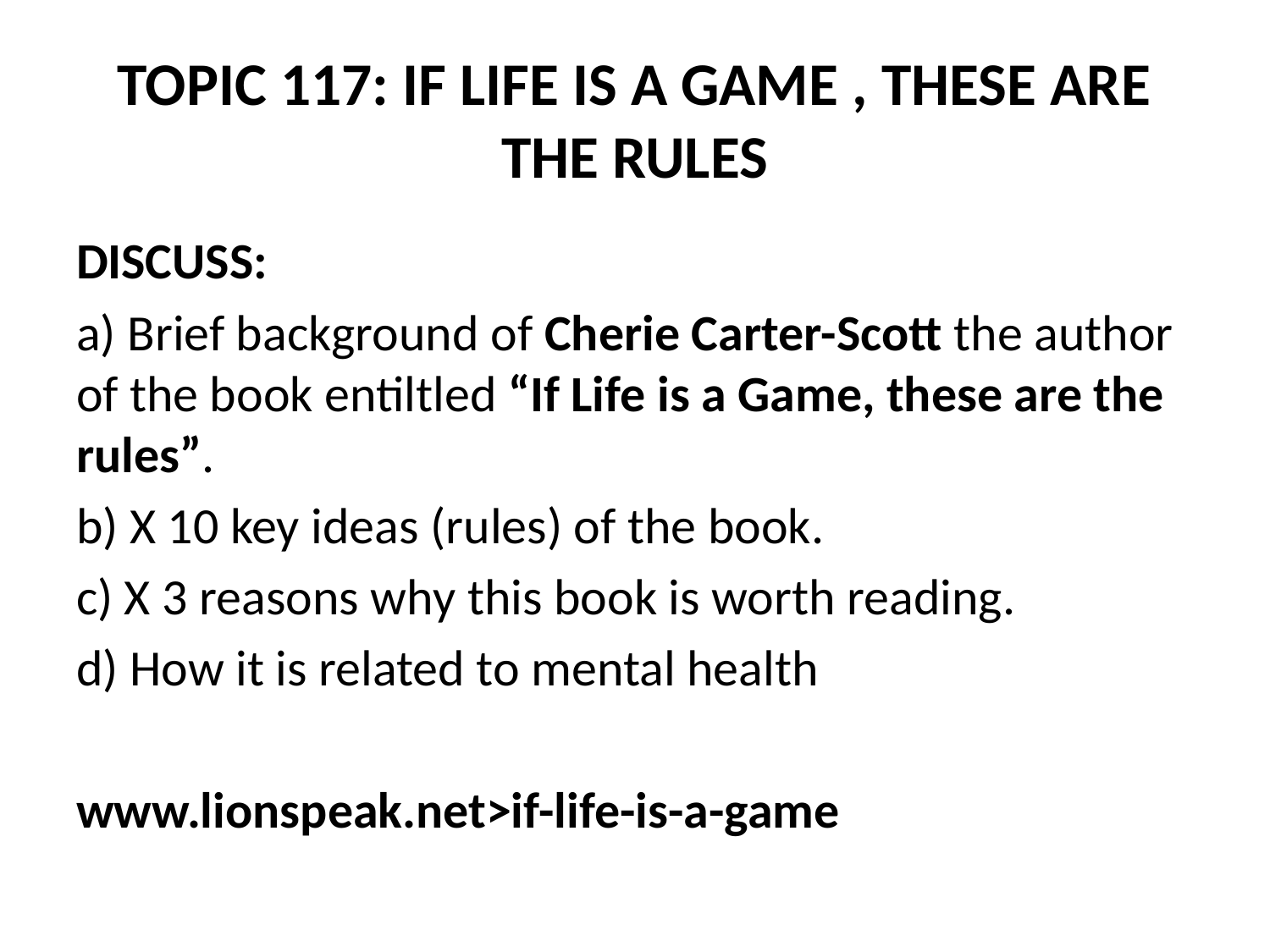

# TOPIC 117: IF LIFE IS A GAME , THESE ARE THE RULES
DISCUSS:
a) Brief background of Cherie Carter-Scott the author of the book entiltled “If Life is a Game, these are the rules”.
b) X 10 key ideas (rules) of the book.
c) X 3 reasons why this book is worth reading.
d) How it is related to mental health

www.lionspeak.net>if-life-is-a-game